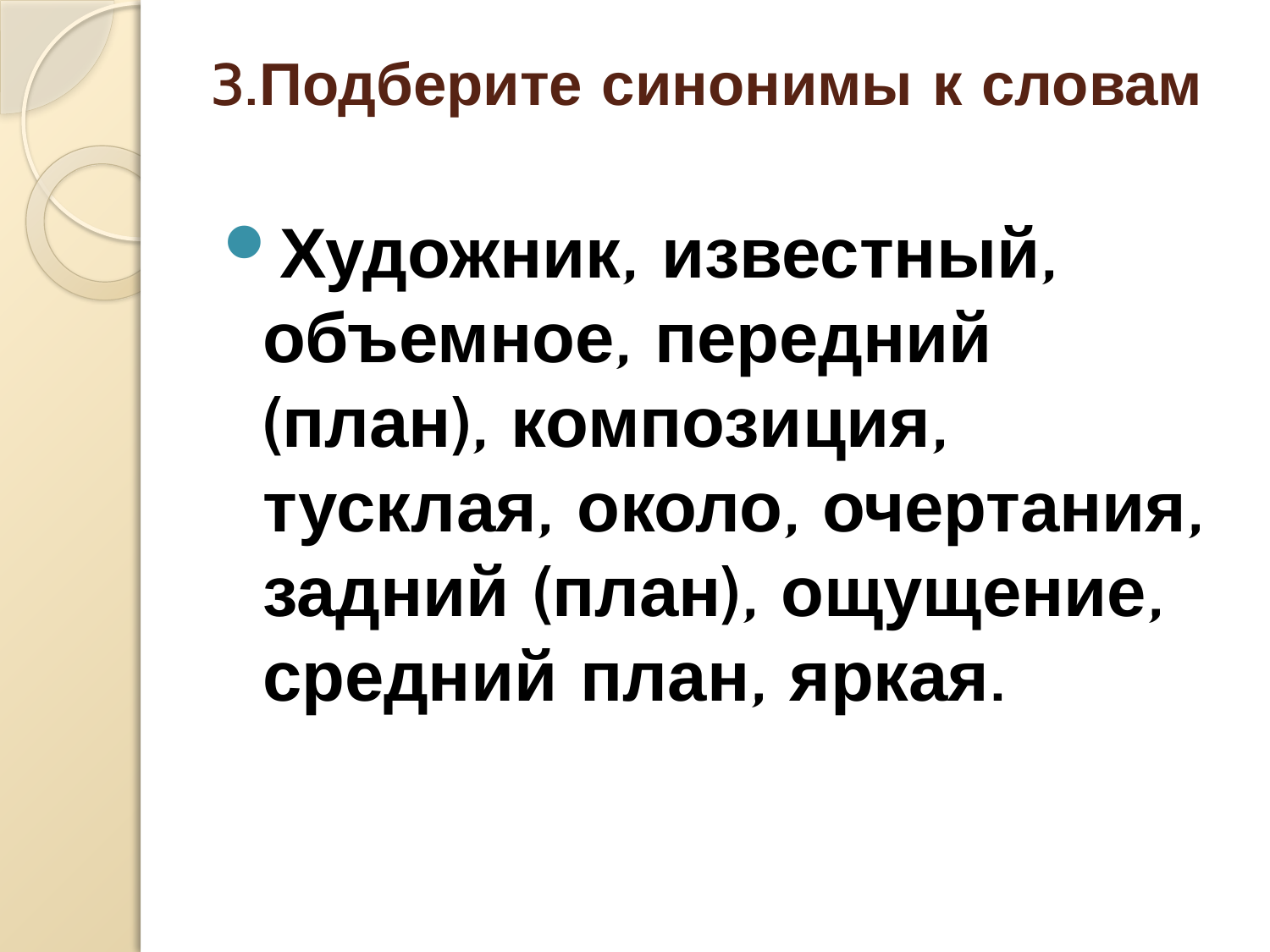

# 3.Подберите синонимы к словам
Художник, известный, объемное, передний (план), композиция, тусклая, около, очертания, задний (план), ощущение, средний план, яркая.